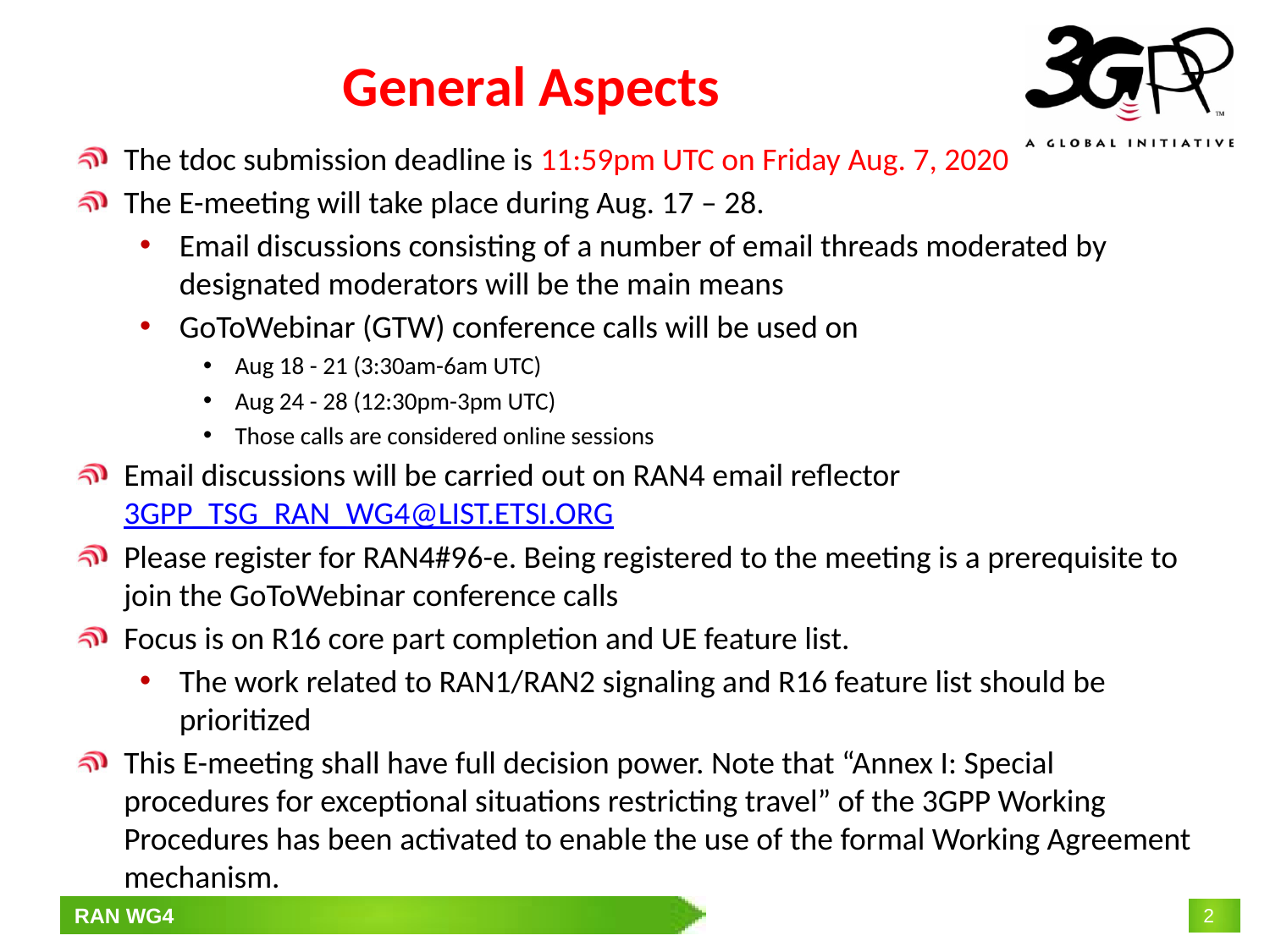

# General Aspects
The tdoc submission deadline is 11:59pm UTC on Friday Aug. 7, 2020
The E-meeting will take place during Aug. 17 – 28.
Email discussions consisting of a number of email threads moderated by designated moderators will be the main means
GoToWebinar (GTW) conference calls will be used on
Aug 18 - 21 (3:30am-6am UTC)
Aug 24 - 28 (12:30pm-3pm UTC)
Those calls are considered online sessions
Email discussions will be carried out on RAN4 email reflector 3GPP_TSG_RAN_WG4@LIST.ETSI.ORG
Please register for RAN4#96-e. Being registered to the meeting is a prerequisite to join the GoToWebinar conference calls
Focus is on R16 core part completion and UE feature list.
The work related to RAN1/RAN2 signaling and R16 feature list should be prioritized
This E-meeting shall have full decision power. Note that “Annex I: Special procedures for exceptional situations restricting travel” of the 3GPP Working Procedures has been activated to enable the use of the formal Working Agreement mechanism.